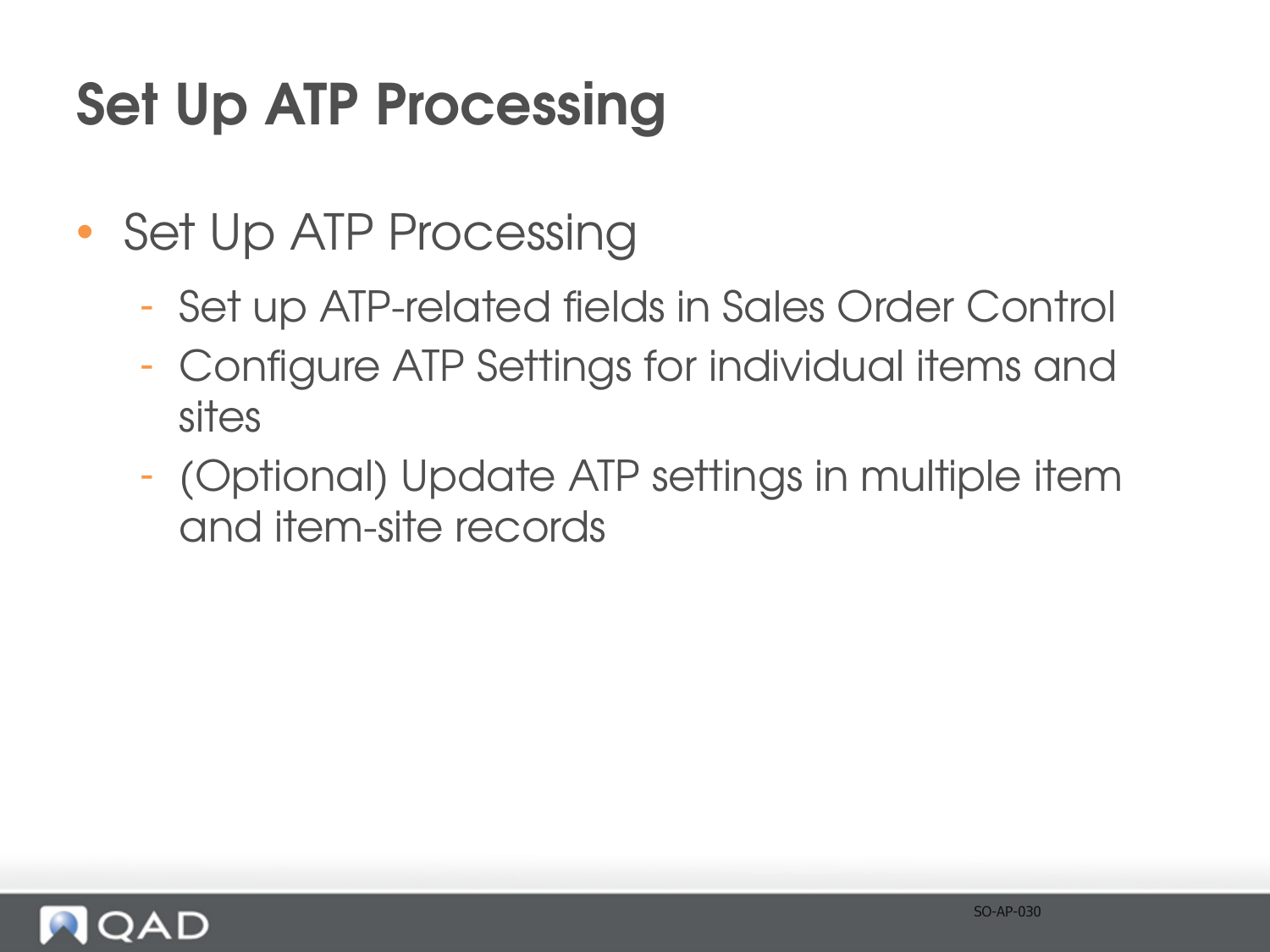

# Set Up ATP Processing

Set Up ATP Processing
Set up ATP-related fields in Sales Order Control
Configure ATP Settings for individual items and sites
(Optional) Update ATP settings in multiple item and item-site records

SO-AP-030